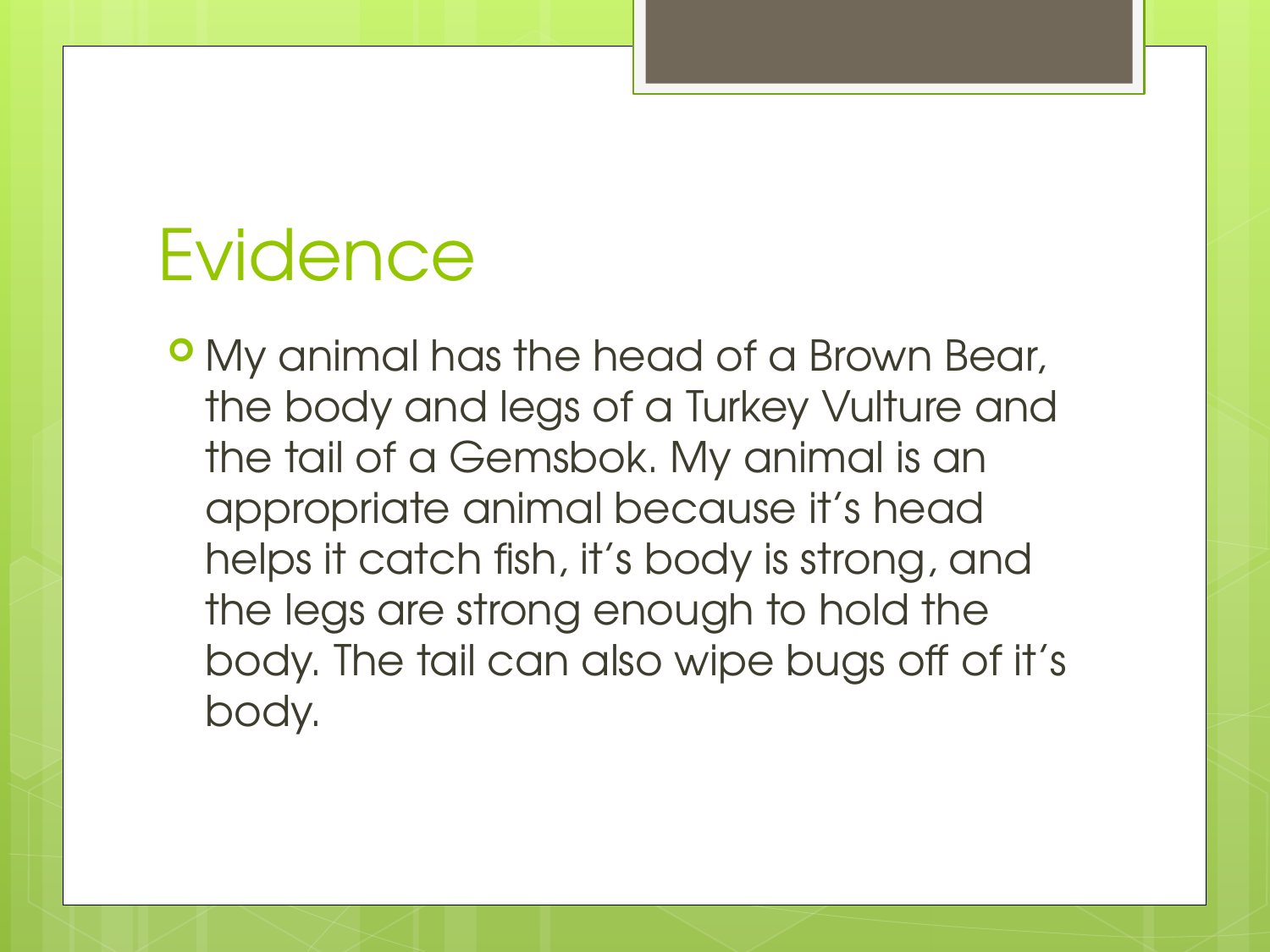

# Evidence
My animal has the head of a Brown Bear, the body and legs of a Turkey Vulture and the tail of a Gemsbok. My animal is an appropriate animal because it’s head helps it catch fish, it’s body is strong, and the legs are strong enough to hold the body. The tail can also wipe bugs off of it’s body.